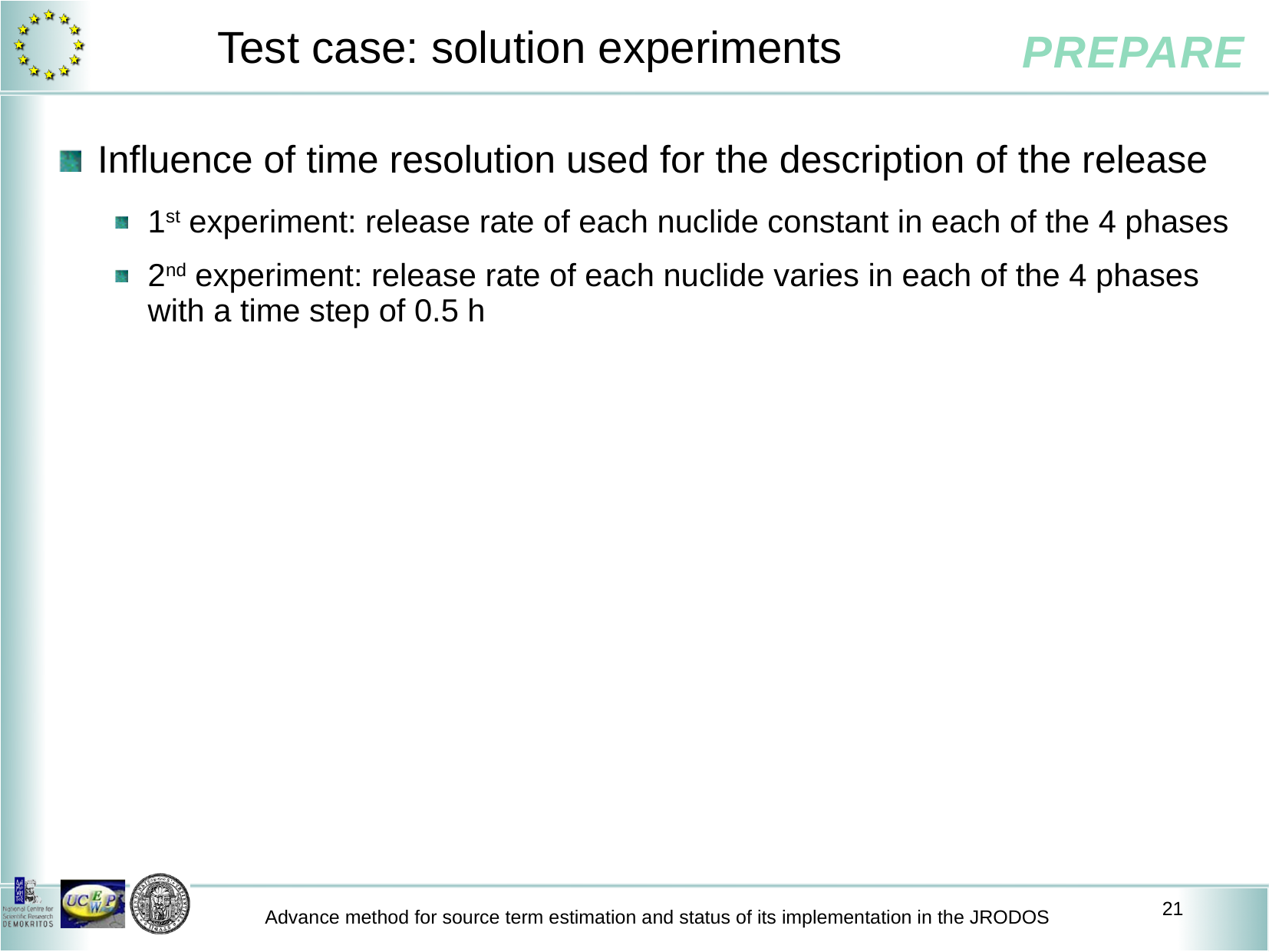

# Test case: solution experiments
Influence of time resolution used for the description of the release
1st experiment: release rate of each nuclide constant in each of the 4 phases
2nd experiment: release rate of each nuclide varies in each of the 4 phases with a time step of 0.5 h